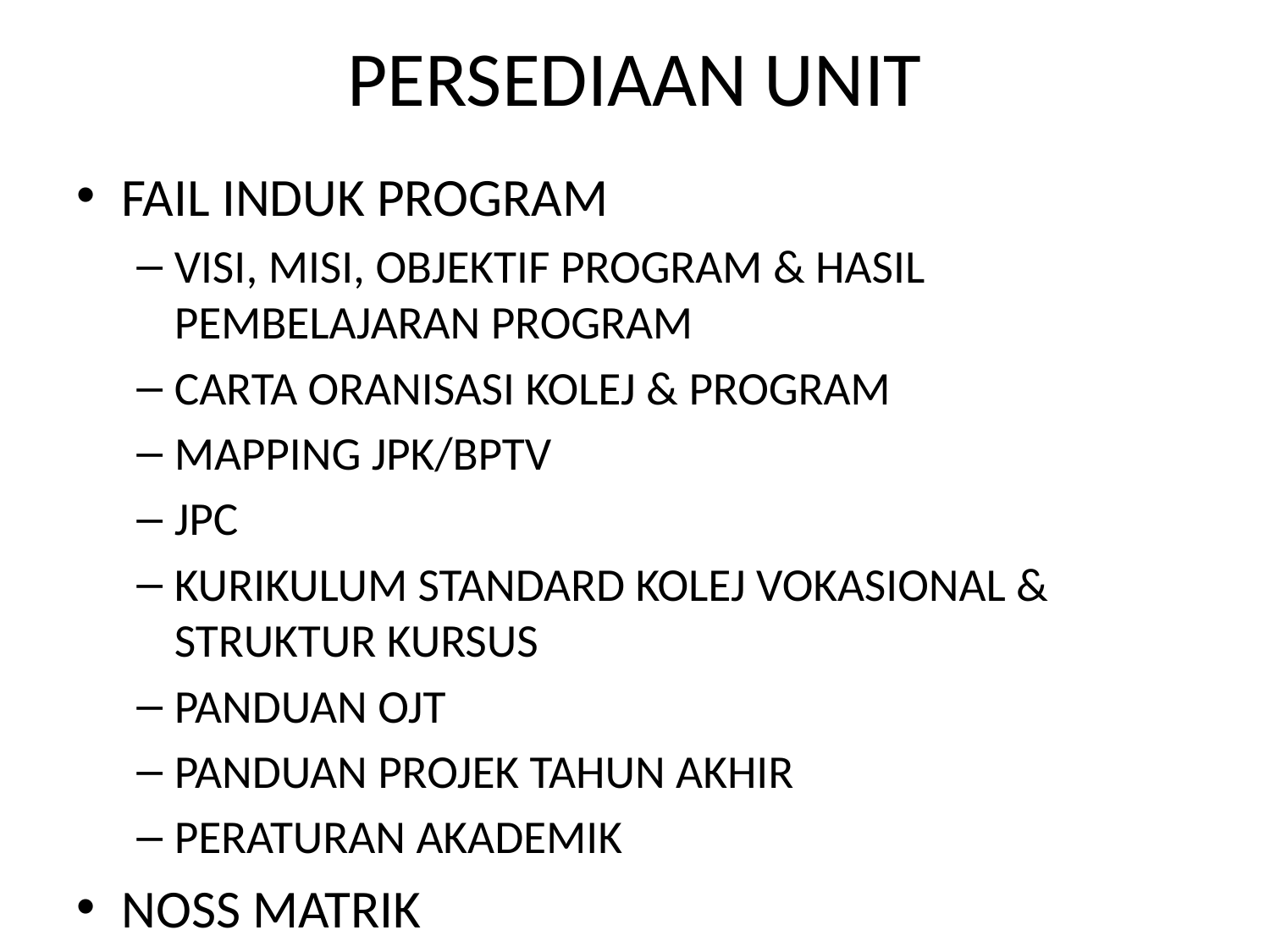

# PERSEDIAAN UNIT
FAIL INDUK PROGRAM
VISI, MISI, OBJEKTIF PROGRAM & HASIL PEMBELAJARAN PROGRAM
CARTA ORANISASI KOLEJ & PROGRAM
MAPPING JPK/BPTV
JPC
KURIKULUM STANDARD KOLEJ VOKASIONAL & STRUKTUR KURSUS
PANDUAN OJT
PANDUAN PROJEK TAHUN AKHIR
PERATURAN AKADEMIK
NOSS MATRIK